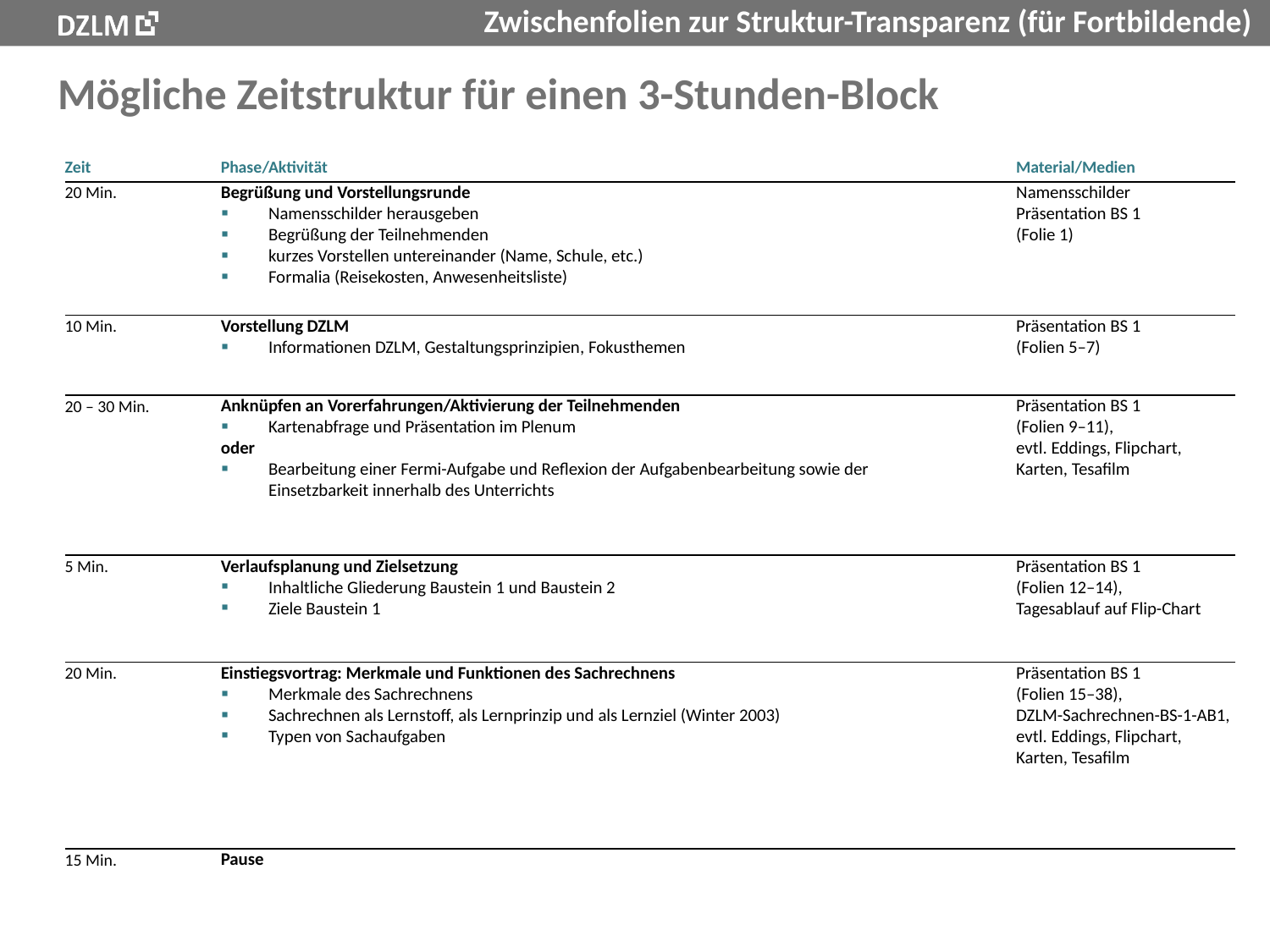

# Mögliche Zeitstruktur für einen 3-Stunden-Block
| Zeit | Phase/Aktivität |  | Material/Medien |
| --- | --- | --- | --- |
| 20 Min. | Begrüßung und Vorstellungsrunde Namensschilder herausgeben Begrüßung der Teilnehmenden kurzes Vorstellen untereinander (Name, Schule, etc.) Formalia (Reisekosten, Anwesenheitsliste) |  | Namensschilder Präsentation BS 1 (Folie 1) |
| 10 Min. | Vorstellung DZLM Informationen DZLM, Gestaltungsprinzipien, Fokusthemen |  | Präsentation BS 1 (Folien 5–7) |
| 20 – 30 Min. | Anknüpfen an Vorerfahrungen/Aktivierung der Teilnehmenden Kartenabfrage und Präsentation im Plenum oder Bearbeitung einer Fermi-Aufgabe und Reflexion der Aufgabenbearbeitung sowie der Einsetzbarkeit innerhalb des Unterrichts |  | Präsentation BS 1 (Folien 9–11), evtl. Eddings, Flipchart, Karten, Tesafilm |
| 5 Min. | Verlaufsplanung und Zielsetzung Inhaltliche Gliederung Baustein 1 und Baustein 2 Ziele Baustein 1 |  | Präsentation BS 1 (Folien 12–14), Tagesablauf auf Flip-Chart |
| 20 Min. | Einstiegsvortrag: Merkmale und Funktionen des Sachrechnens Merkmale des Sachrechnens Sachrechnen als Lernstoff, als Lernprinzip und als Lernziel (Winter 2003) Typen von Sachaufgaben |  | Präsentation BS 1 (Folien 15–38), DZLM-Sachrechnen-BS-1-AB1, evtl. Eddings, Flipchart, Karten, Tesafilm |
| 15 Min. | Pause |  |  |